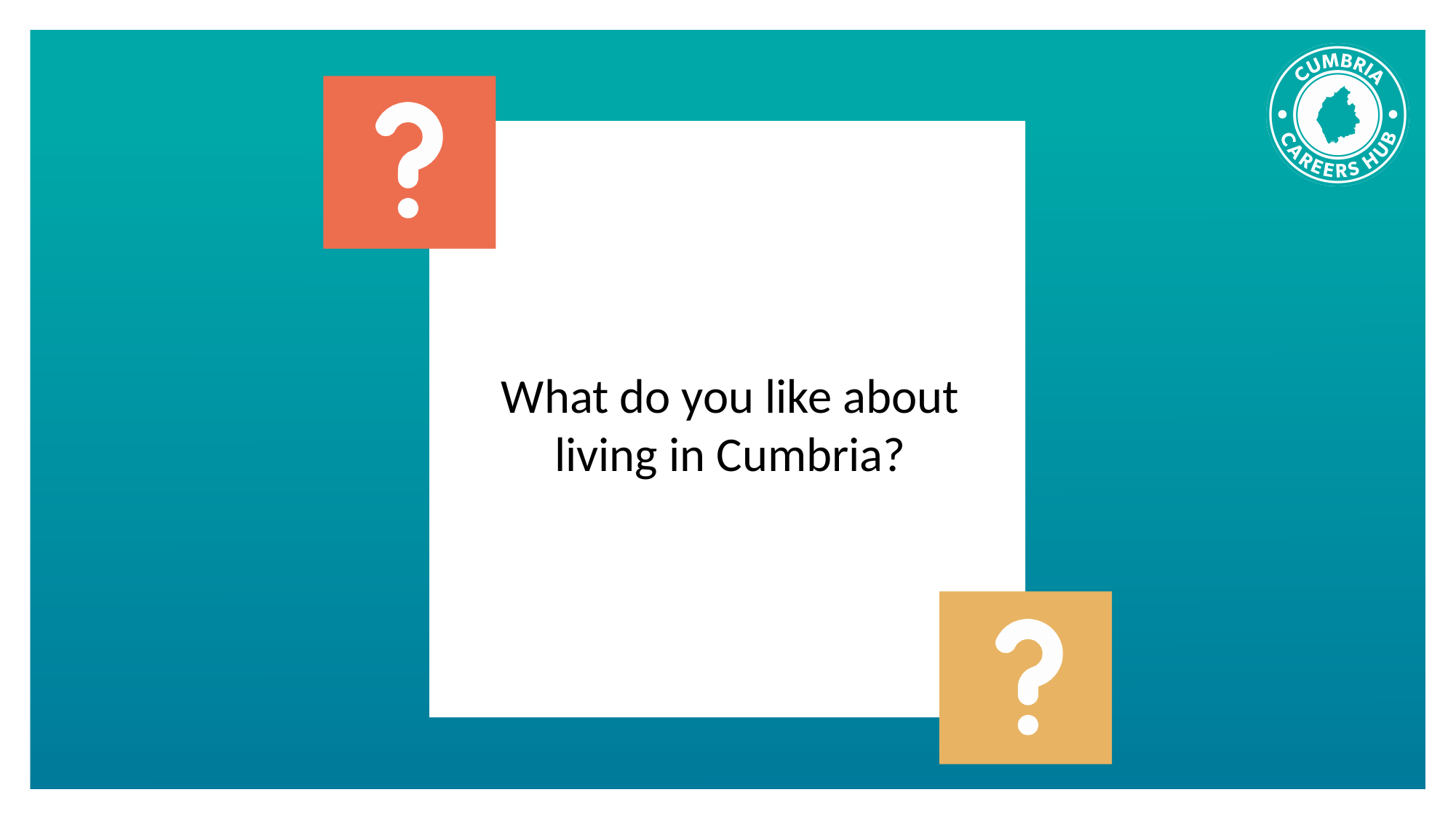

What do you like about living in Cumbria?